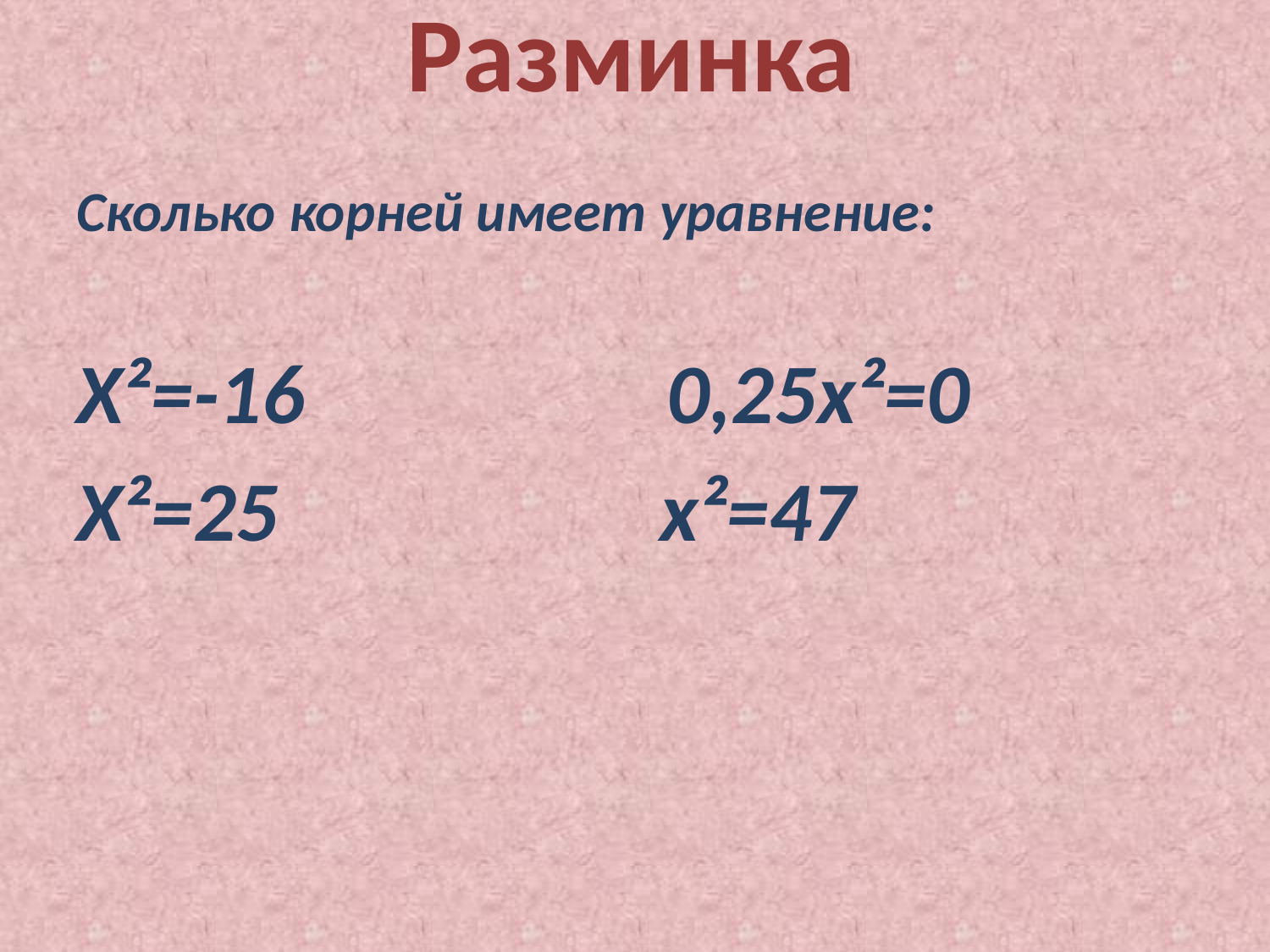

# Разминка
Сколько корней имеет уравнение:

X²=-16                   0,25x²=0
X²=25                    x²=47